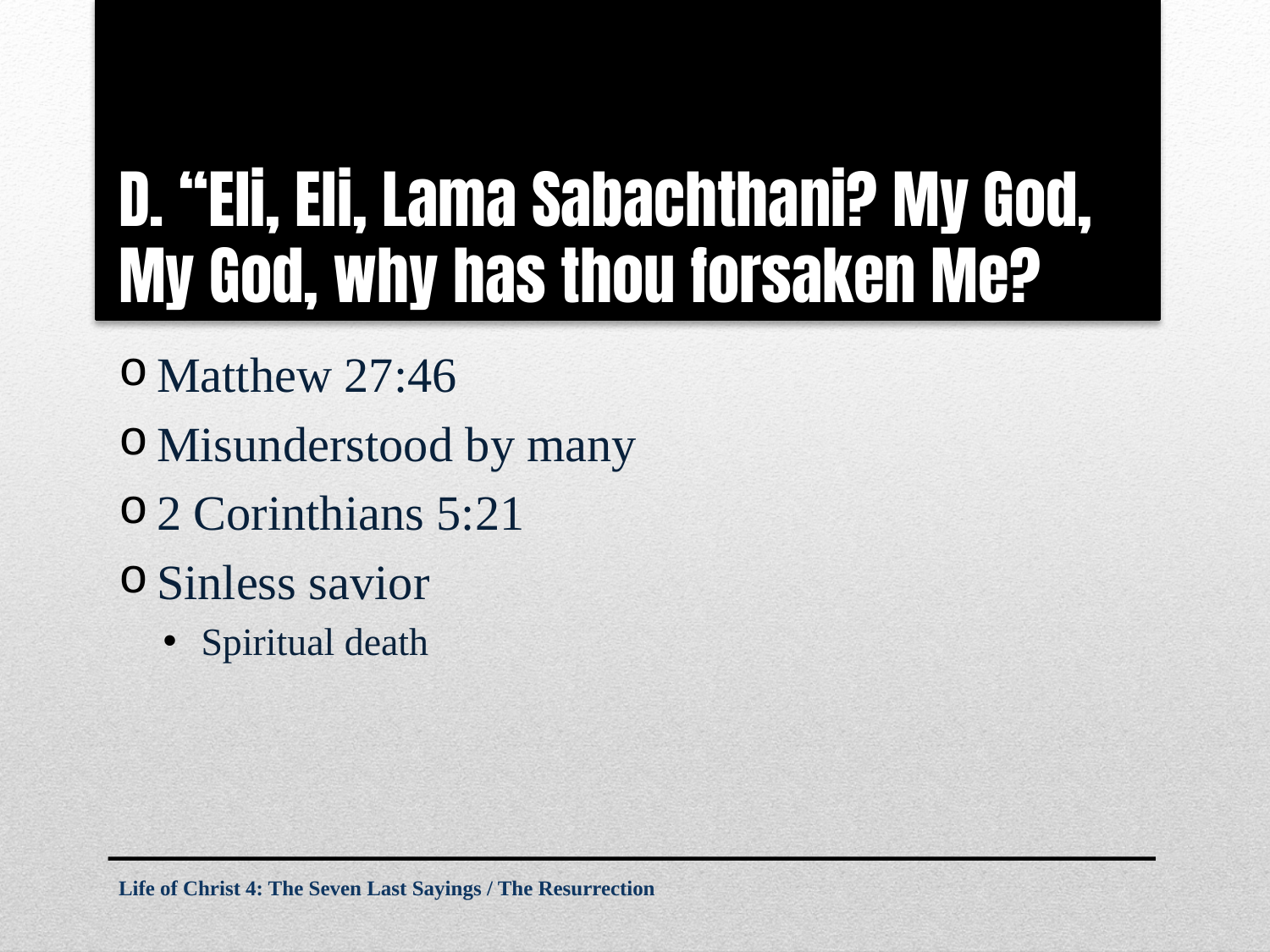

# D. “Eli, Eli, Lama Sabachthani? My God, My God, why has thou forsaken Me?
Matthew 27:46
Misunderstood by many
2 Corinthians 5:21
Sinless savior
Spiritual death

Life of Christ 4: The Seven Last Sayings / The Resurrection